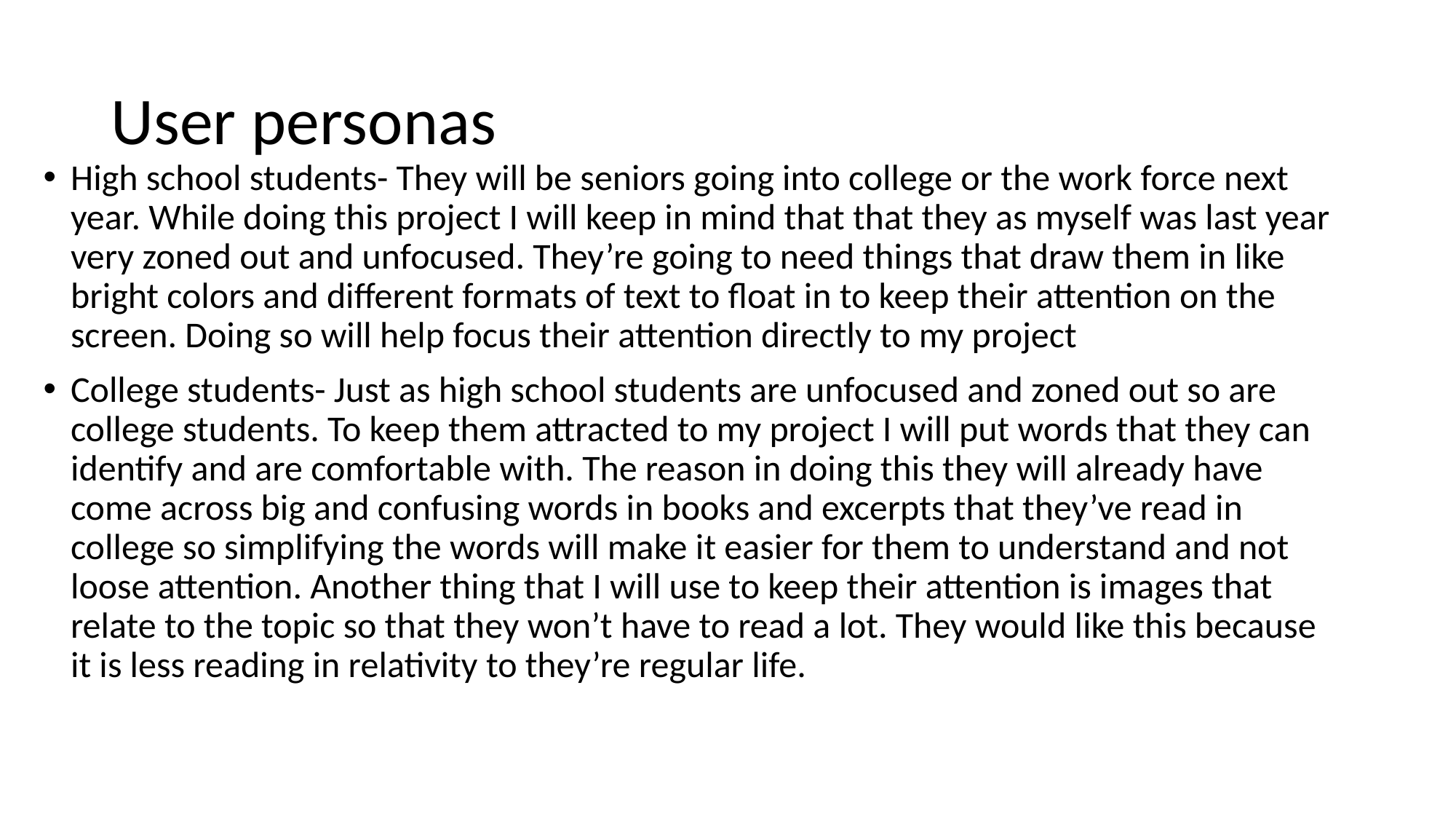

# User personas
High school students- They will be seniors going into college or the work force next year. While doing this project I will keep in mind that that they as myself was last year very zoned out and unfocused. They’re going to need things that draw them in like bright colors and different formats of text to float in to keep their attention on the screen. Doing so will help focus their attention directly to my project
College students- Just as high school students are unfocused and zoned out so are college students. To keep them attracted to my project I will put words that they can identify and are comfortable with. The reason in doing this they will already have come across big and confusing words in books and excerpts that they’ve read in college so simplifying the words will make it easier for them to understand and not loose attention. Another thing that I will use to keep their attention is images that relate to the topic so that they won’t have to read a lot. They would like this because it is less reading in relativity to they’re regular life.